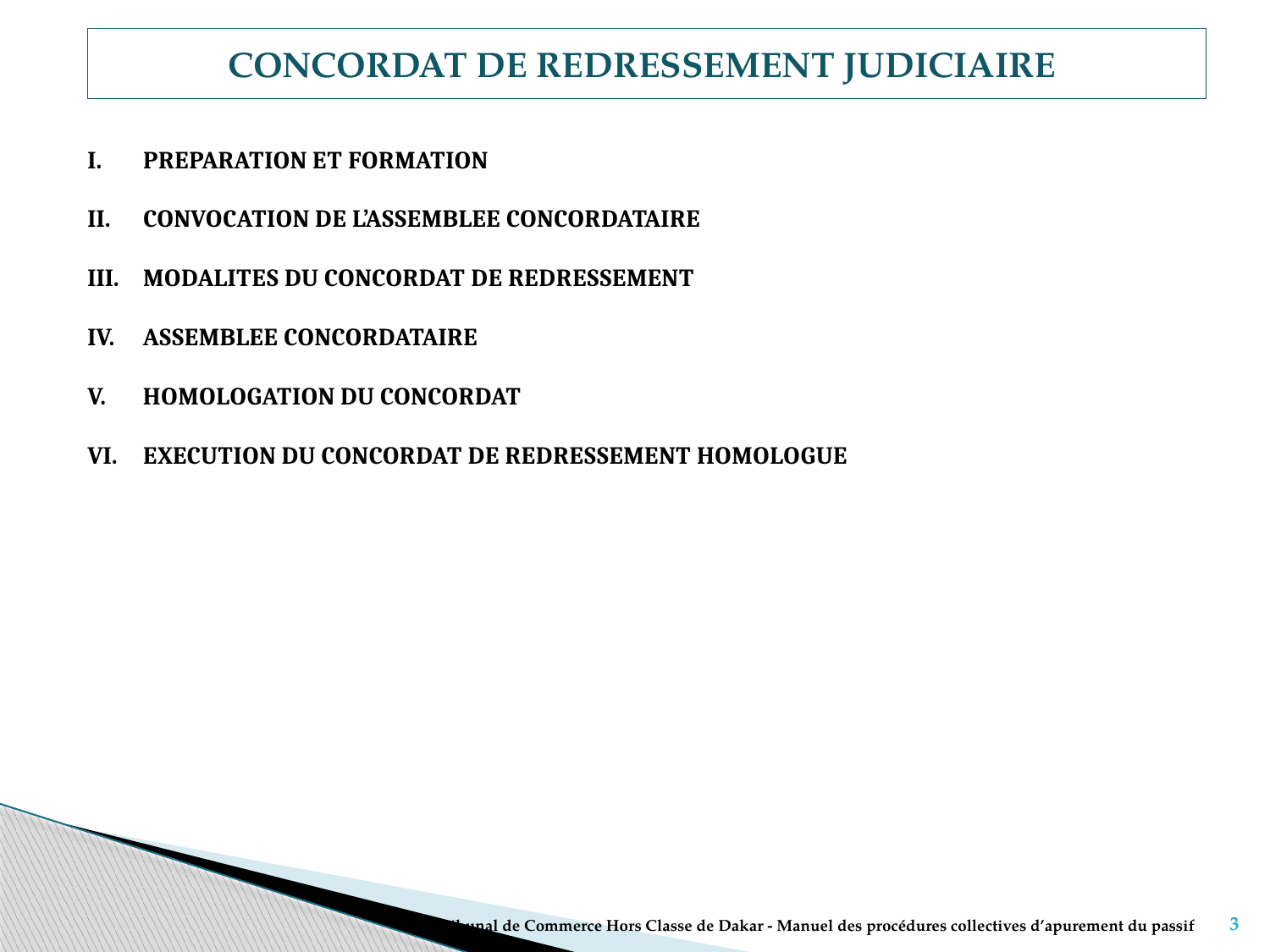

# CONCORDAT DE REDRESSEMENT JUDICIAIRE
PREPARATION ET FORMATION

CONVOCATION DE L’ASSEMBLEE CONCORDATAIRE

MODALITES DU CONCORDAT DE REDRESSEMENT

ASSEMBLEE CONCORDATAIRE

HOMOLOGATION DU CONCORDAT

EXECUTION DU CONCORDAT DE REDRESSEMENT HOMOLOGUE
Tribunal de Commerce Hors Classe de Dakar - Manuel des procédures collectives d’apurement du passif
3